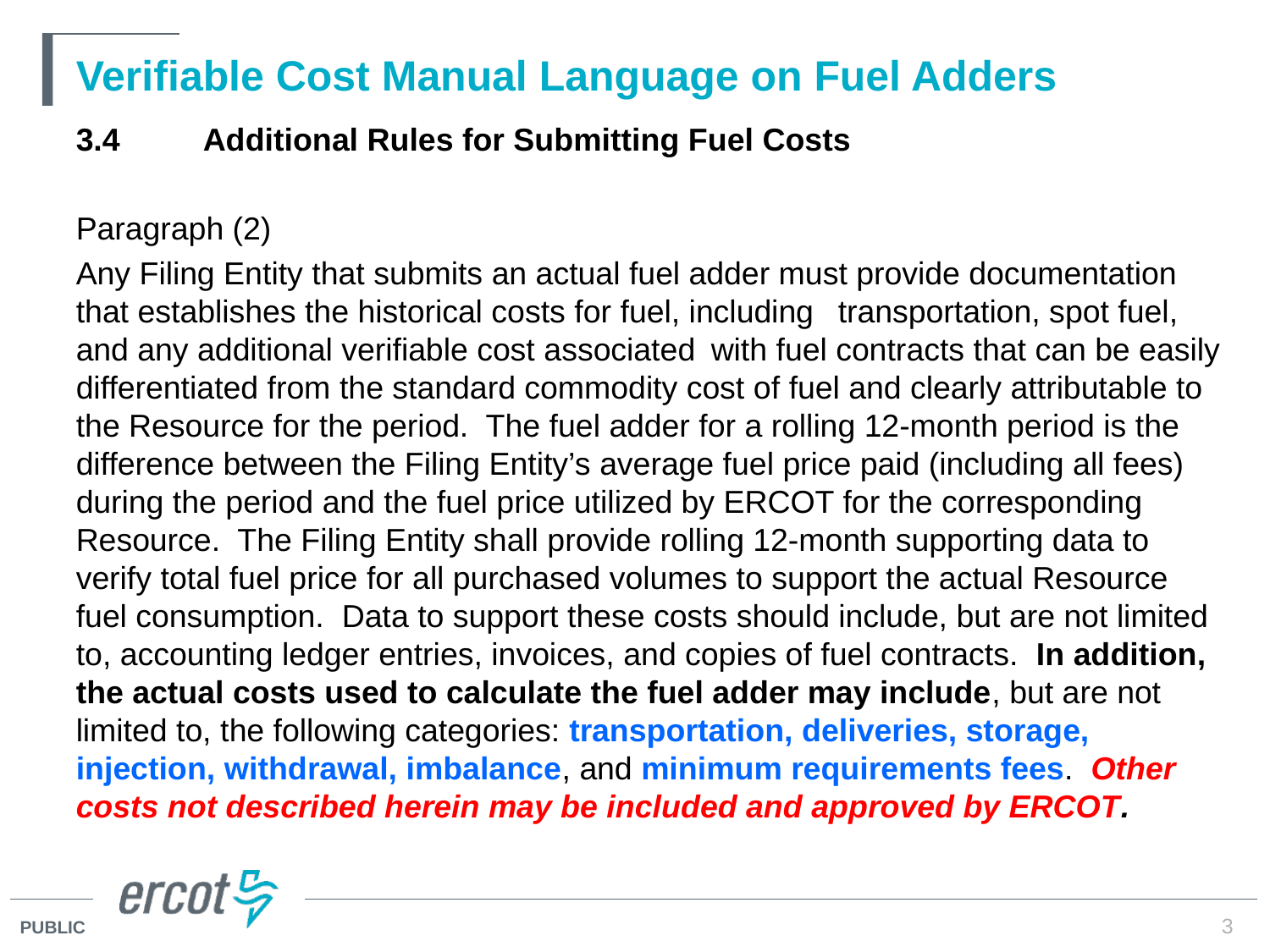

# Verifiable Cost Manual Language on Fuel Adders
3.4	Additional Rules for Submitting Fuel Costs

Paragraph (2)
Any Filing Entity that submits an actual fuel adder must provide documentation that establishes the historical costs for fuel, including 	transportation, spot fuel, and any additional verifiable cost associated 	with fuel contracts that can be easily differentiated from the standard commodity cost of fuel and clearly attributable to the Resource for the period.  The fuel adder for a rolling 12-month period is the difference between the Filing Entity’s average fuel price paid (including all fees) during the period and the fuel price utilized by ERCOT for the corresponding Resource.  The Filing Entity shall provide rolling 12-month supporting data to verify total fuel price for all purchased volumes to support the actual Resource fuel consumption.  Data to support these costs should include, but are not limited to, accounting ledger entries, invoices, and copies of fuel contracts.  In addition, the actual costs used to calculate the fuel adder may include, but are not limited to, the following categories: transportation, deliveries, storage, injection, withdrawal, imbalance, and minimum requirements fees.  Other costs not described herein may be included and approved by ERCOT.

3